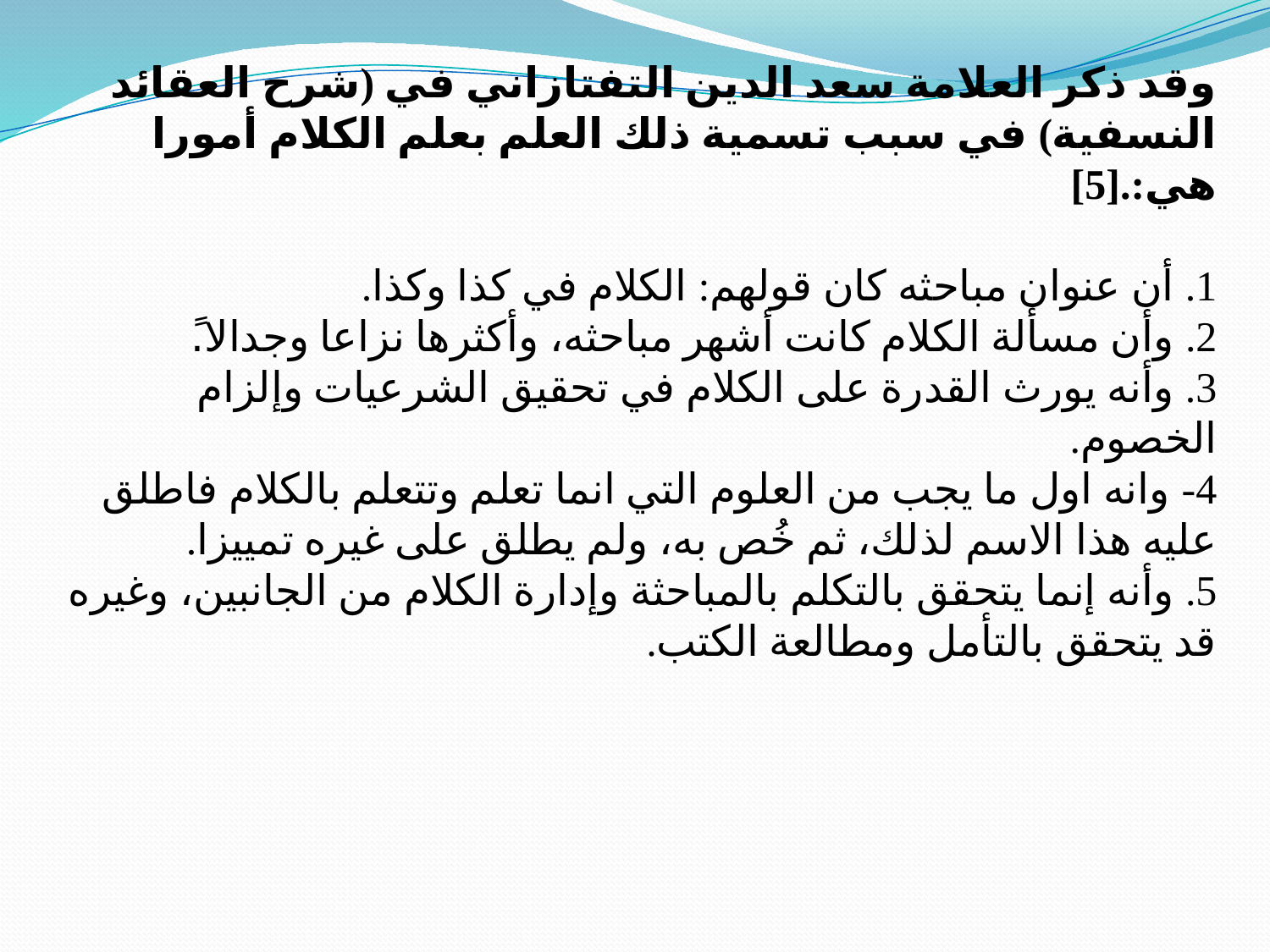

# وقد ذكر العلامة سعد الدين التفتازاني في (شرح العقائد النسفية) في سبب تسمية ذلك العلم بعلم الكلام أمورا هي:.[5] 1. أن عنوان مباحثه كان قولهم: الكلام في كذا وكذا. 2. وأن مسألة الكلام كانت أشهر مباحثه، وأكثرها نزاعا وجدالا.ً 3. وأنه يورث القدرة على الكلام في تحقيق الشرعيات وإلزام الخصوم. 4- وانه اول ما يجب من العلوم التي انما تعلم وتتعلم بالكلام فاطلق عليه هذا الاسم لذلك، ثم خُص به، ولم يطلق على غيره تمييزا. 5. وأنه إنما يتحقق بالتكلم بالمباحثة وإدارة الكلام من الجانبين، وغيره قد يتحقق بالتأمل ومطالعة الكتب.